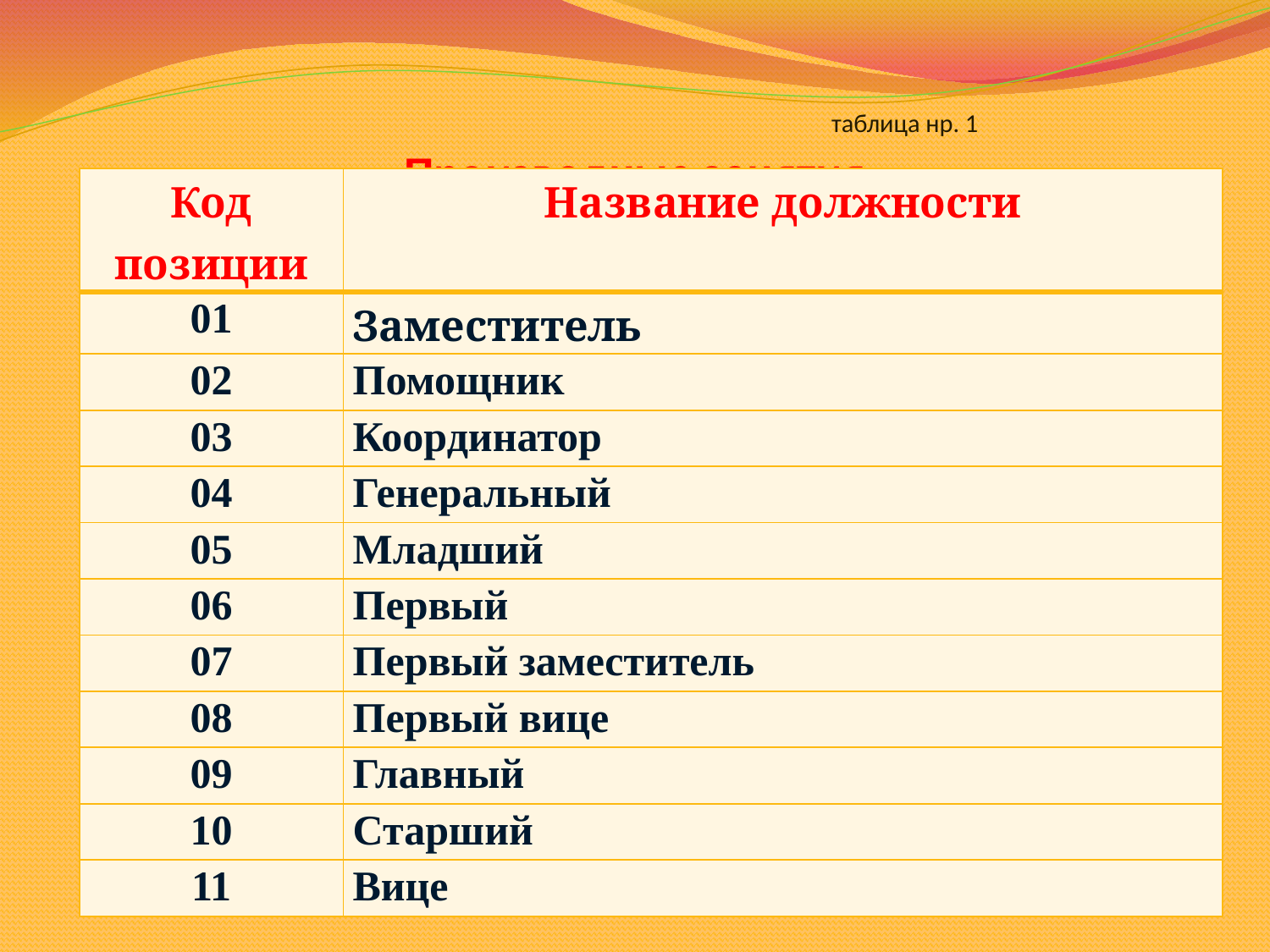

# таблица нр. 1 Производные занятия
| Код позиции | Название должности |
| --- | --- |
| 01 | Заместитель |
| 02 | Помощник |
| 03 | Координатор |
| 04 | Генеральный |
| 05 | Младший |
| 06 | Первый |
| 07 | Первый заместитель |
| 08 | Первый вице |
| 09 | Главный |
| 10 | Старший |
| 11 | Вице |